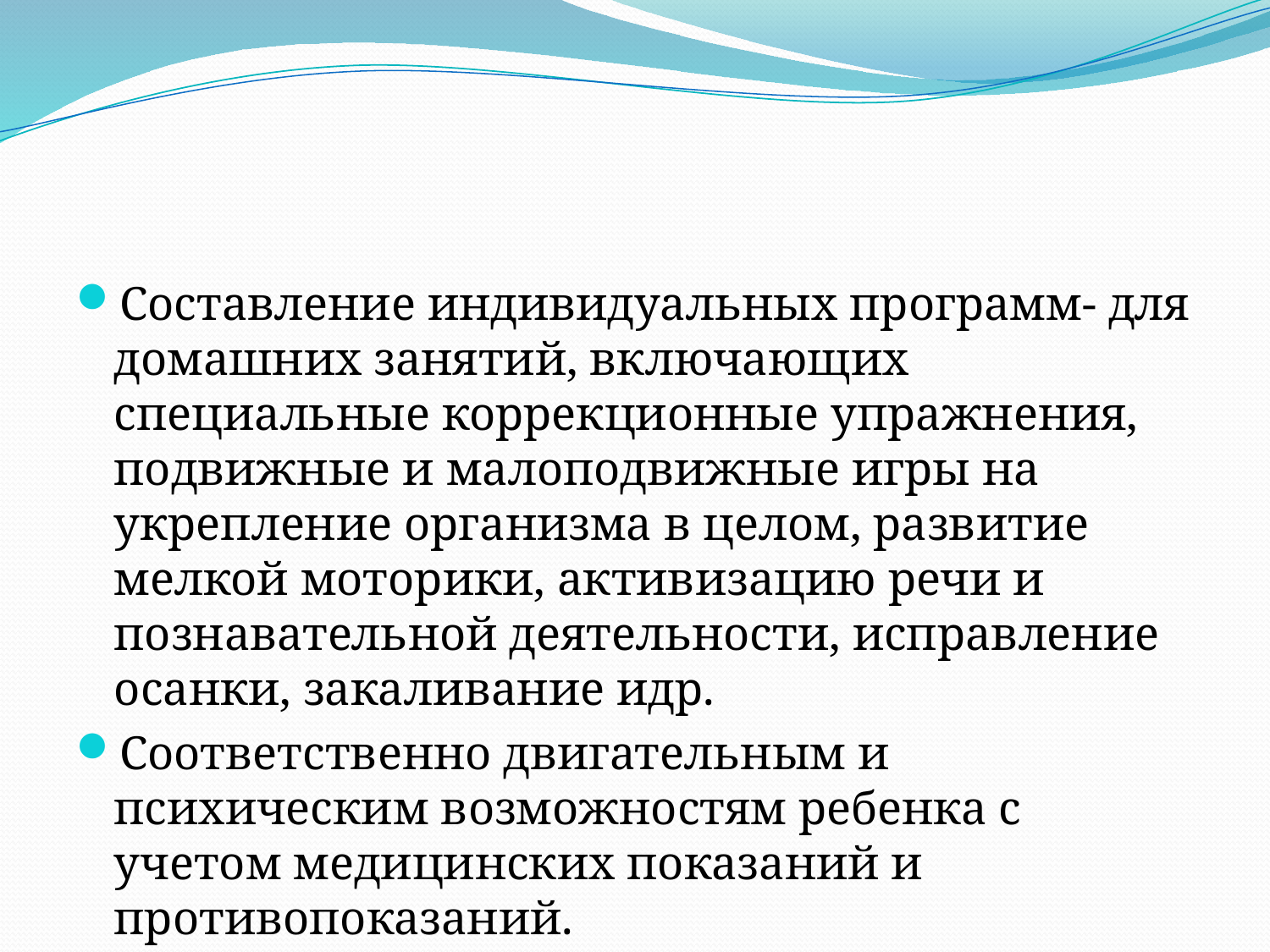

#
Составление индивидуальных программ- для домашних занятий, включающих специальные коррекционные упражнения, подвижные и малоподвижные игры на укрепление организма в целом, развитие мелкой моторики, активизацию речи и познавательной деятельности, исправление осанки, закаливание идр.
Соответственно двигательным и психическим возможностям ребенка с учетом медицинских показаний и противопоказаний.